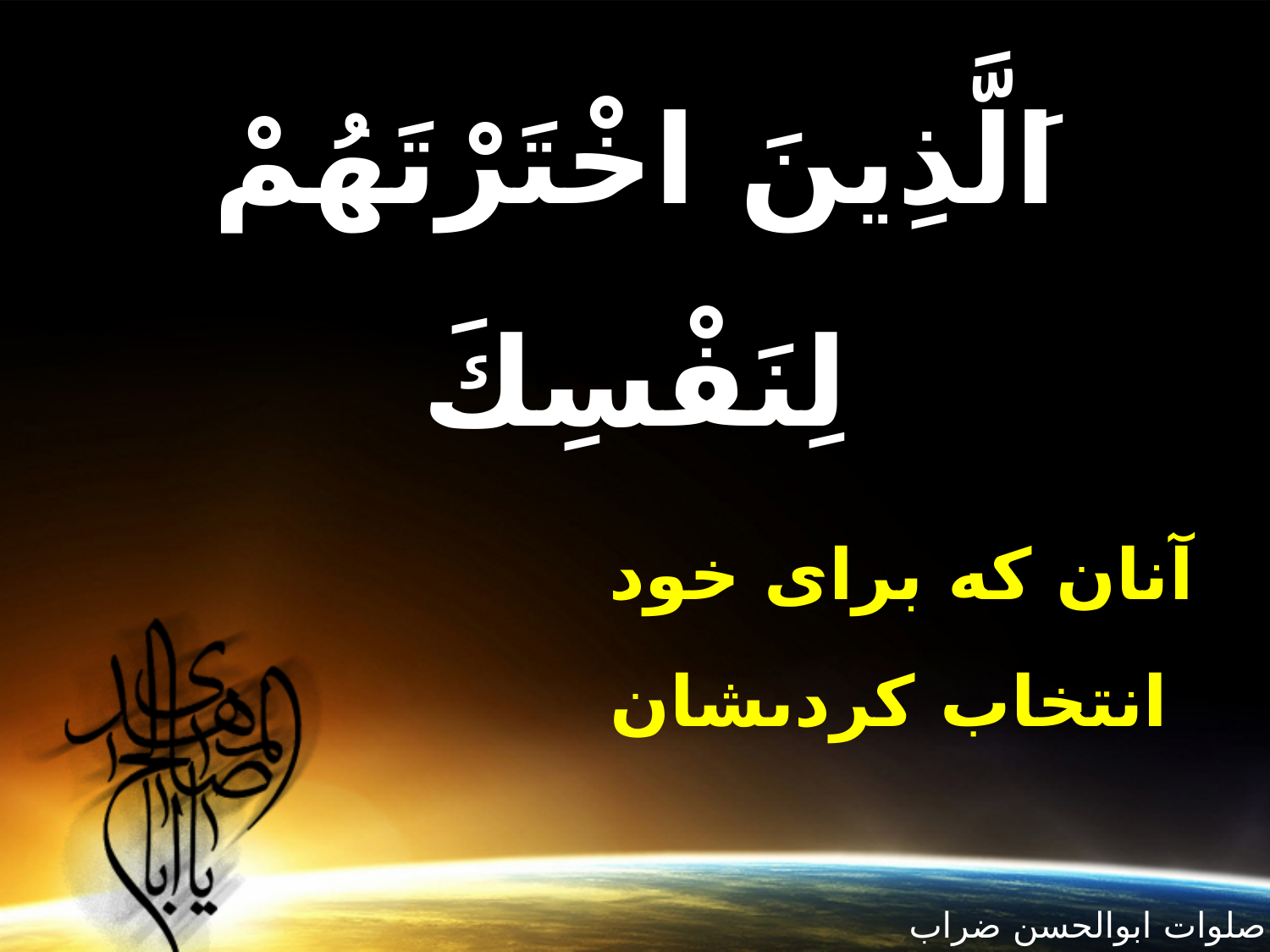

اَلَّذِينَ اخْتَرْتَهُمْ لِنَفْسِكَ
آنان كه براى خود
انتخاب كردى‏شان